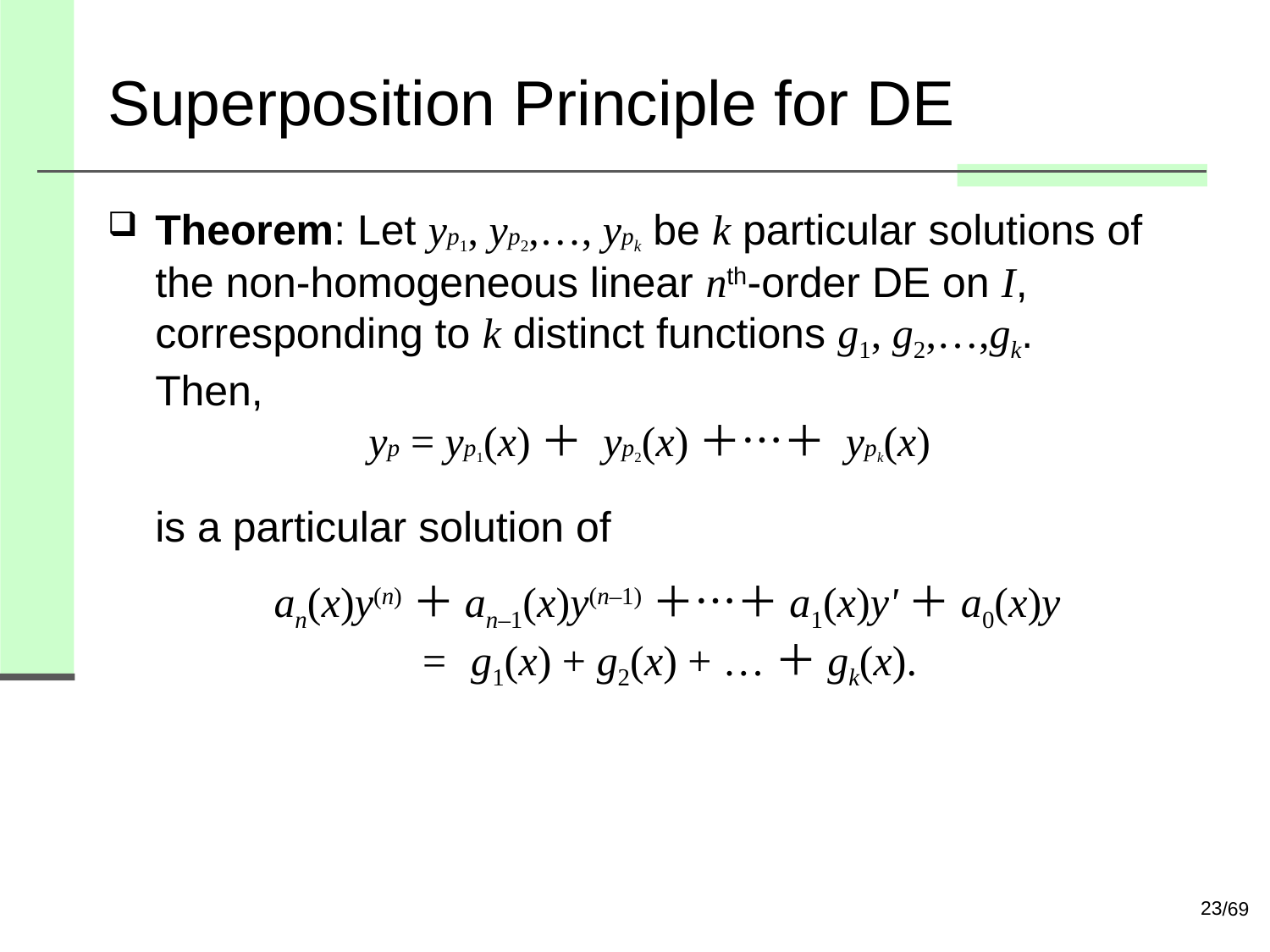

# Superposition Principle for DE
Theorem: Let yp1, yp2,…, ypk be k particular solutions of the non-homogeneous linear nth-order DE on I, corresponding to k distinct functions g1, g2,…,gk.
Then,
                  yp = yp1(x)＋ yp2(x)＋…＋ ypk(x)
is a particular solution of
          an(x)y(n)＋an–1(x)y(n–1)＋…＋a1(x)y'＋a0(x)y
                         =  g1(x) + g2(x) + …＋gk(x).
23